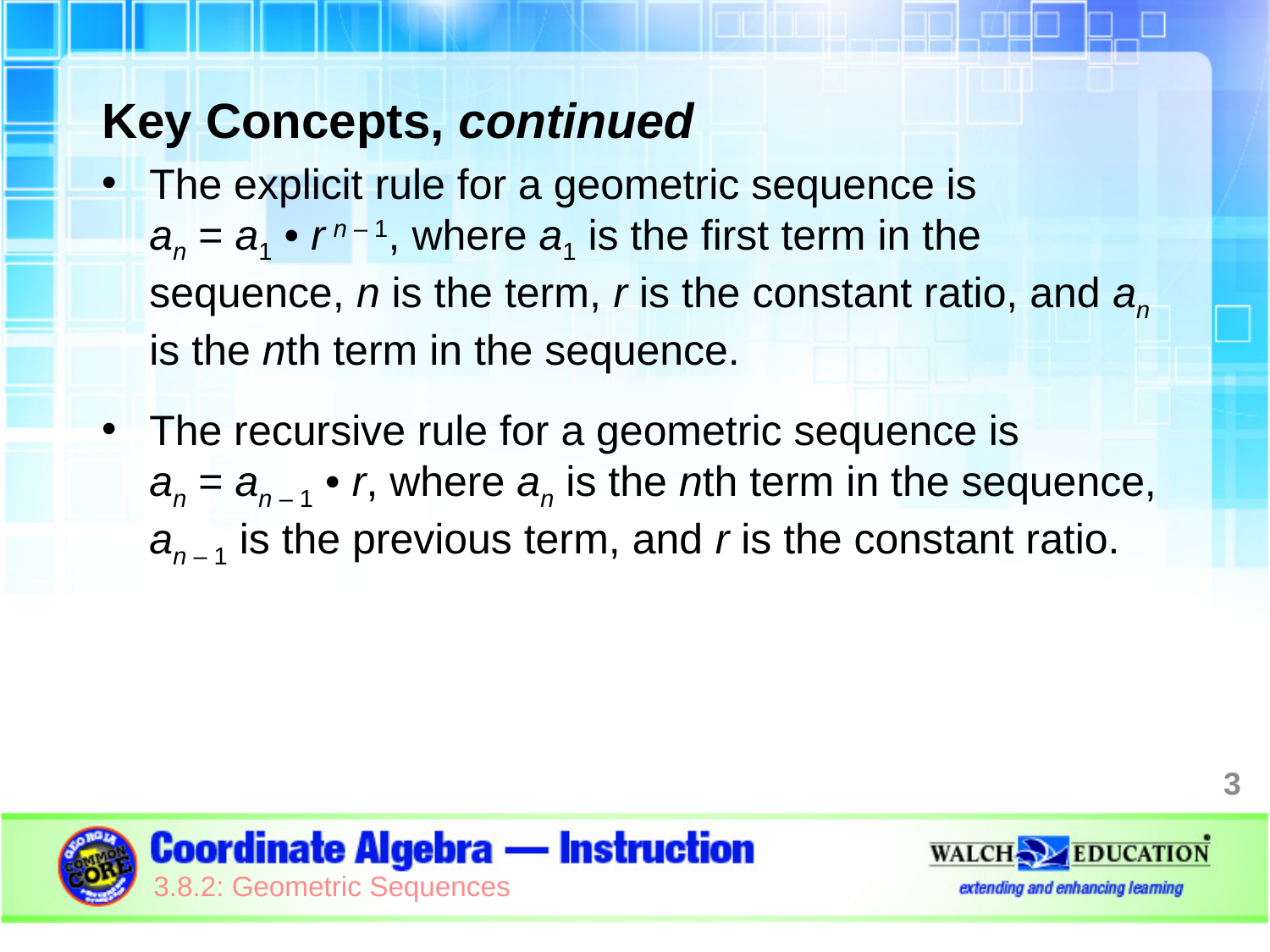

Key Concepts, continued
The explicit rule for a geometric sequence is
an = a1 • r n – 1, where a1 is the first term in the sequence, n is the term, r is the constant ratio, and an is the nth term in the sequence.
The recursive rule for a geometric sequence is
an = an – 1 • r, where an is the nth term in the sequence, an – 1 is the previous term, and r is the constant ratio.

3
3.8.2: Geometric Sequences